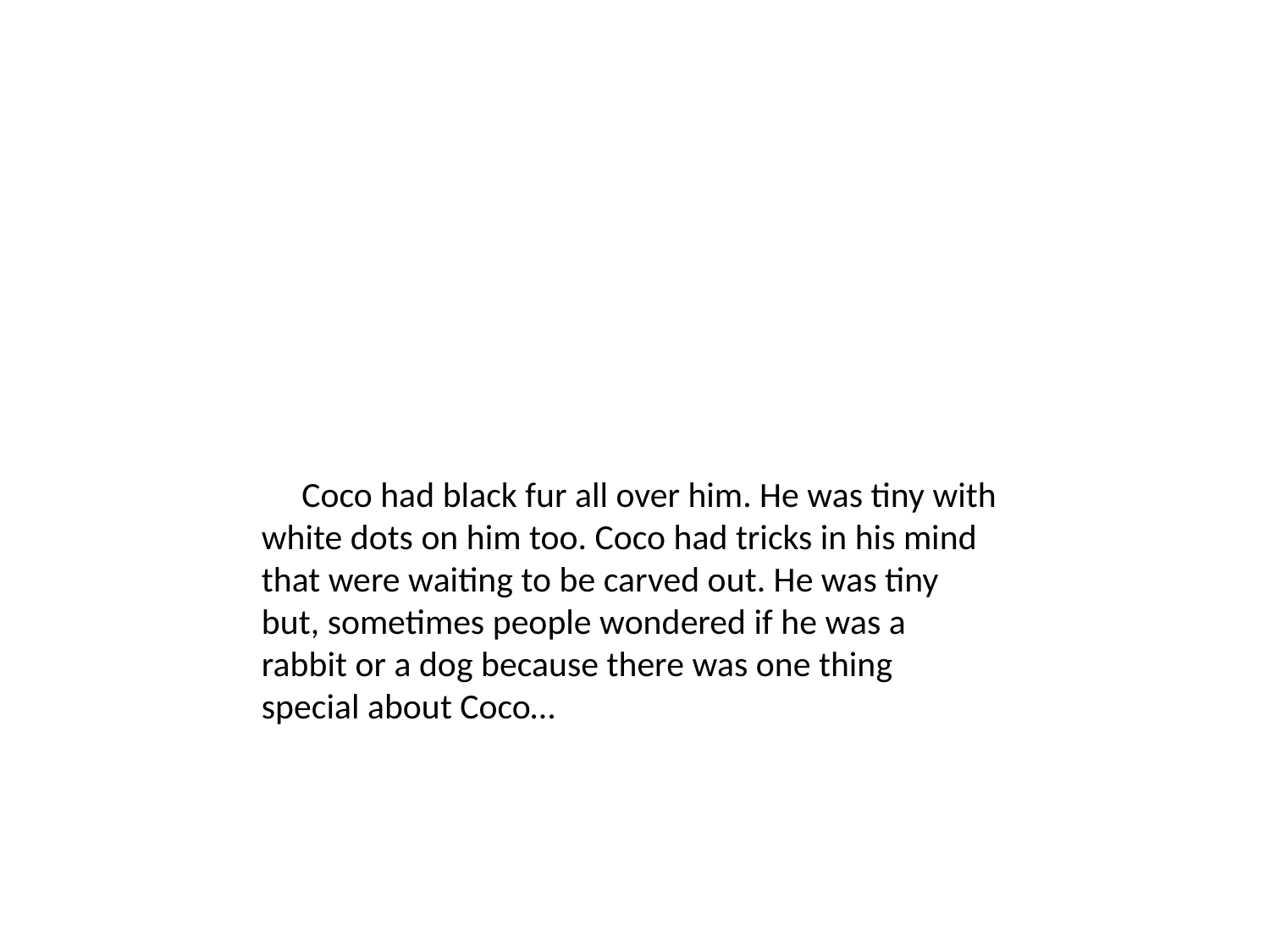

Coco had black fur all over him. He was tiny with white dots on him too. Coco had tricks in his mind that were waiting to be carved out. He was tiny  but, sometimes people wondered if he was a rabbit or a dog because there was one thing special about Coco…